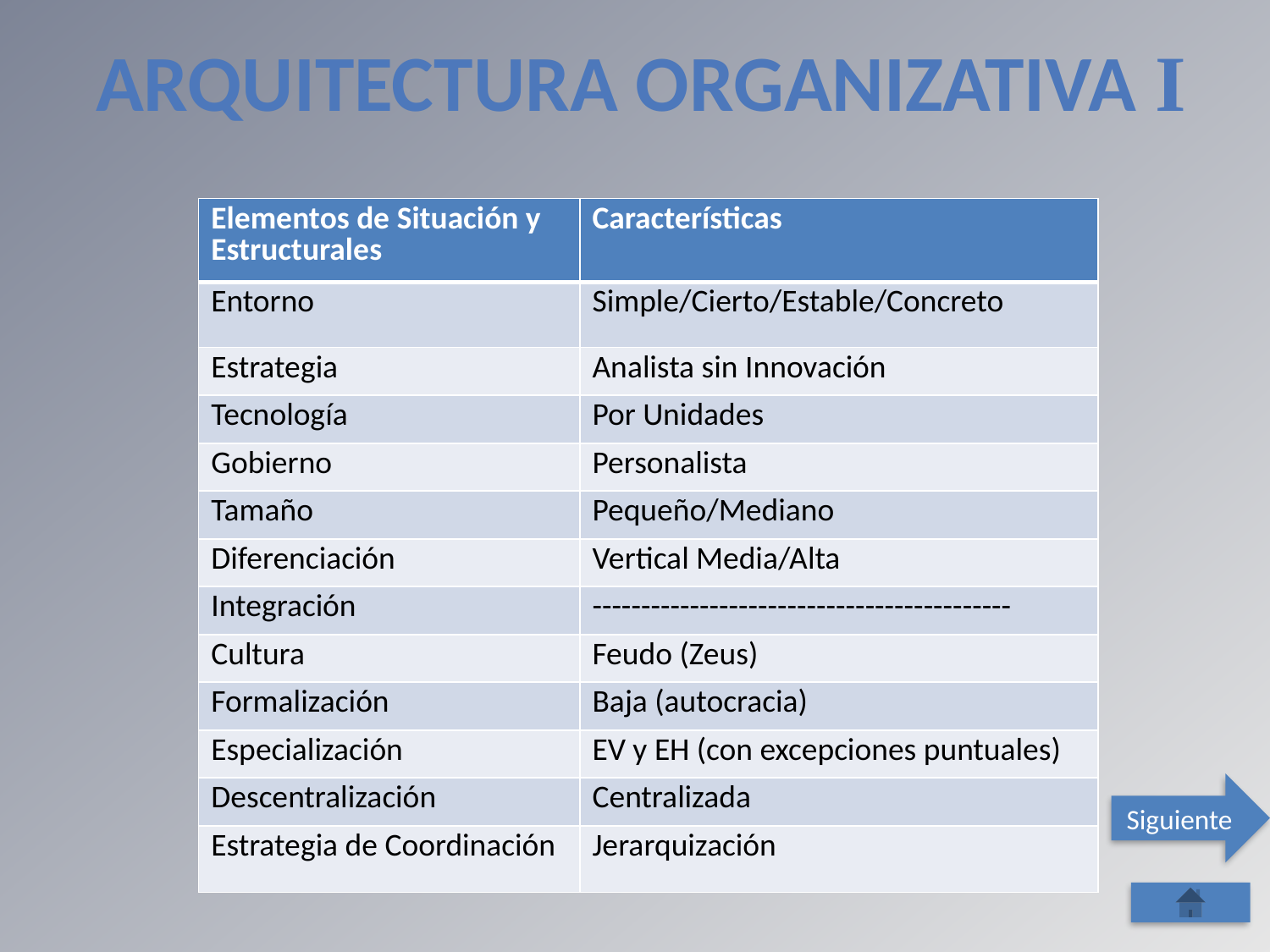

# Arquitectura Organizativa I
| Elementos de Situación y Estructurales | Características |
| --- | --- |
| Entorno | Simple/Cierto/Estable/Concreto |
| Estrategia | Analista sin Innovación |
| Tecnología | Por Unidades |
| Gobierno | Personalista |
| Tamaño | Pequeño/Mediano |
| Diferenciación | Vertical Media/Alta |
| Integración | ------------------------------------------- |
| Cultura | Feudo (Zeus) |
| Formalización | Baja (autocracia) |
| Especialización | EV y EH (con excepciones puntuales) |
| Descentralización | Centralizada |
| Estrategia de Coordinación | Jerarquización |
Siguiente